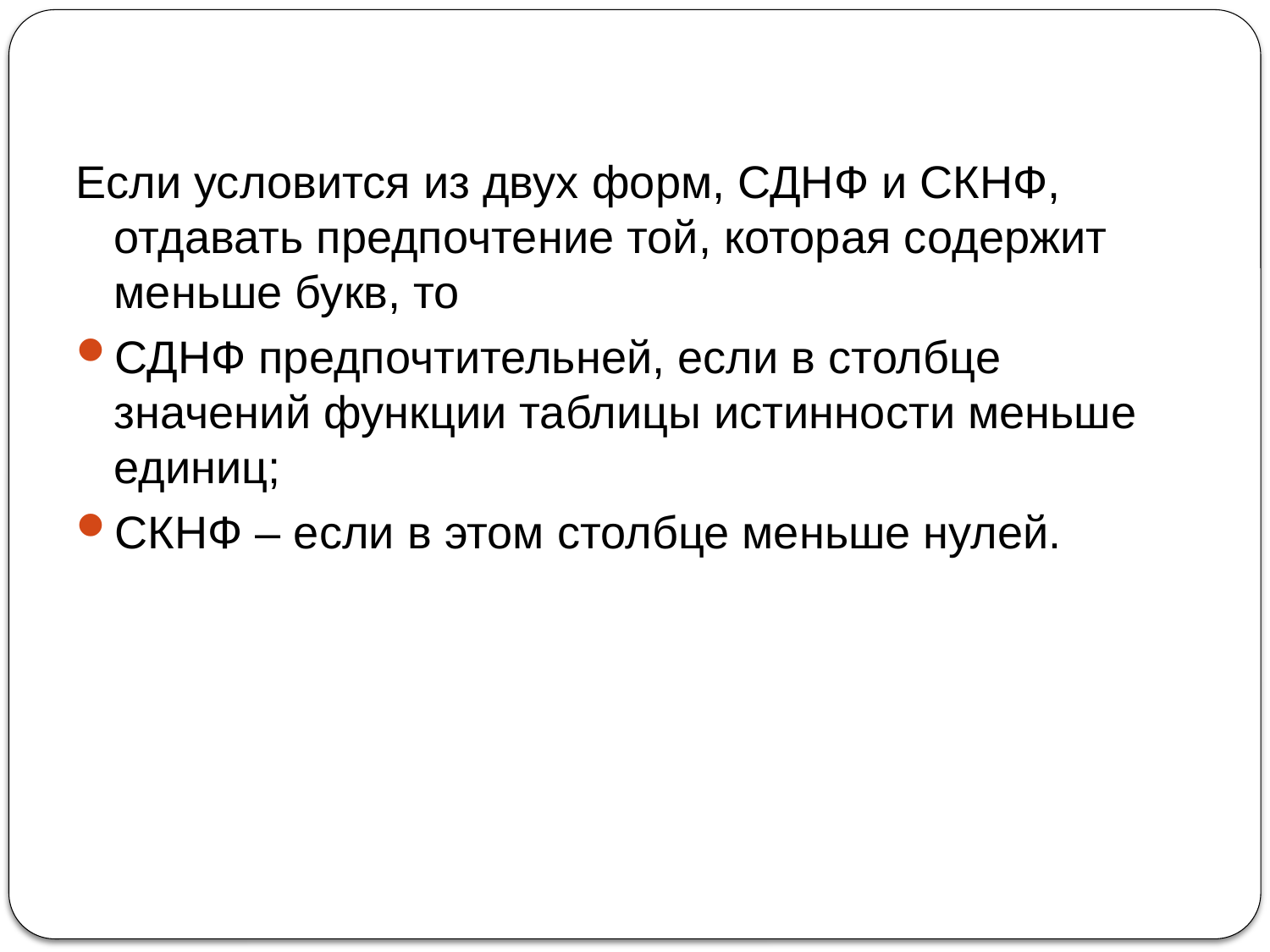

Если условится из двух форм, СДНФ и СКНФ, отдавать предпочтение той, которая содержит меньше букв, то
СДНФ предпочтительней, если в столбце значений функции таблицы истинности меньше единиц;
СКНФ – если в этом столбце меньше нулей.